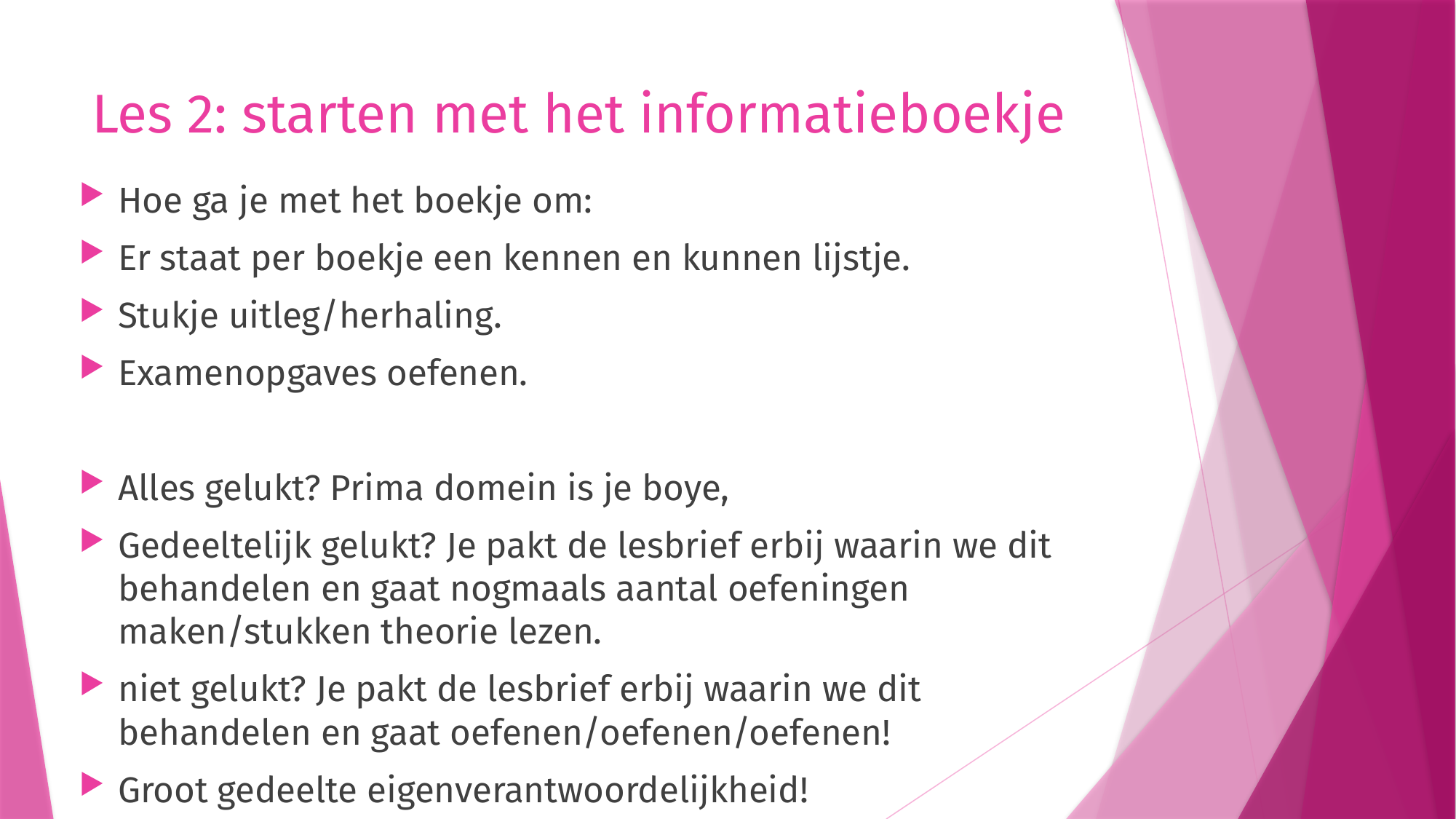

# Les 2: starten met het informatieboekje
Hoe ga je met het boekje om:
Er staat per boekje een kennen en kunnen lijstje.
Stukje uitleg/herhaling.
Examenopgaves oefenen.

Alles gelukt? Prima domein is je boye,
Gedeeltelijk gelukt? Je pakt de lesbrief erbij waarin we dit behandelen en gaat nogmaals aantal oefeningen maken/stukken theorie lezen.
niet gelukt? Je pakt de lesbrief erbij waarin we dit behandelen en gaat oefenen/oefenen/oefenen!
Groot gedeelte eigenverantwoordelijkheid!